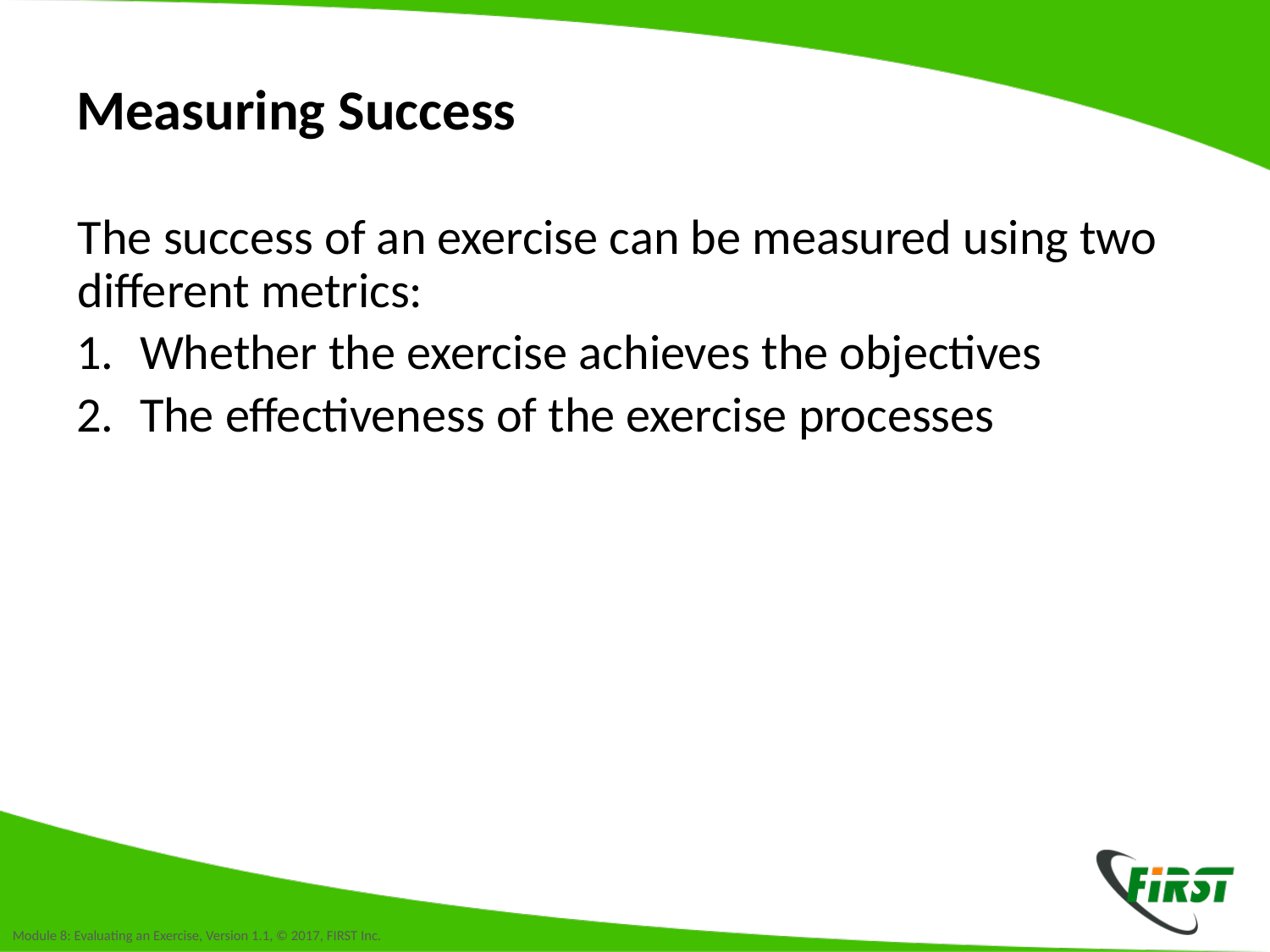

# Measuring Success
The success of an exercise can be measured using two different metrics:
Whether the exercise achieves the objectives
The effectiveness of the exercise processes